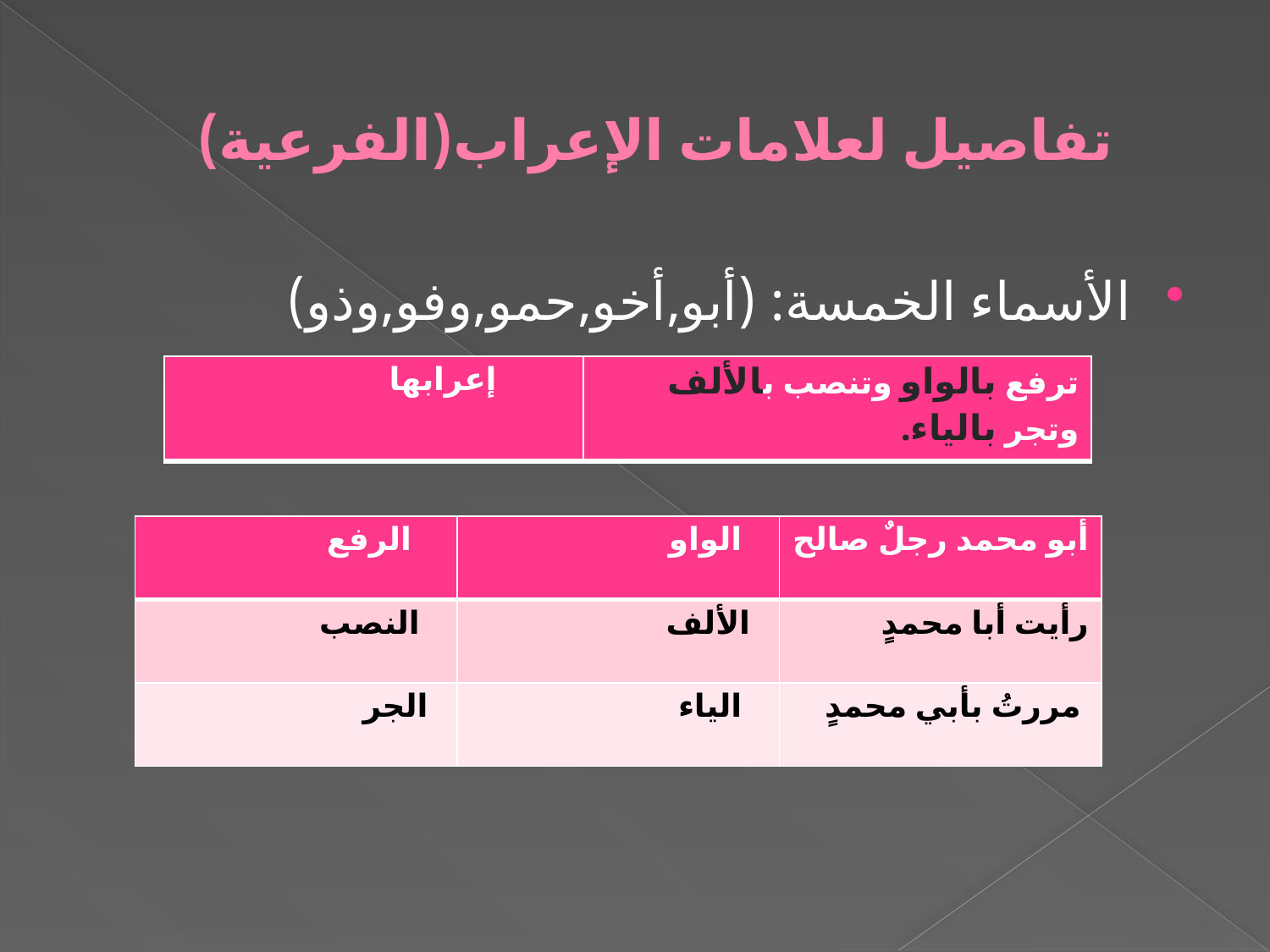

# تفاصيل لعلامات الإعراب(الفرعية)
الأسماء الخمسة: (أبو,أخو,حمو,وفو,وذو)

| إعرابها | ترفع بالواو وتنصب بالألف وتجر بالياء. |
| --- | --- |
| الرفع | الواو | أبو محمد رجلٌ صالح |
| --- | --- | --- |
| النصب | الألف | رأيت أبا محمدٍ |
| الجر | الياء | مررتُ بأبي محمدٍ |